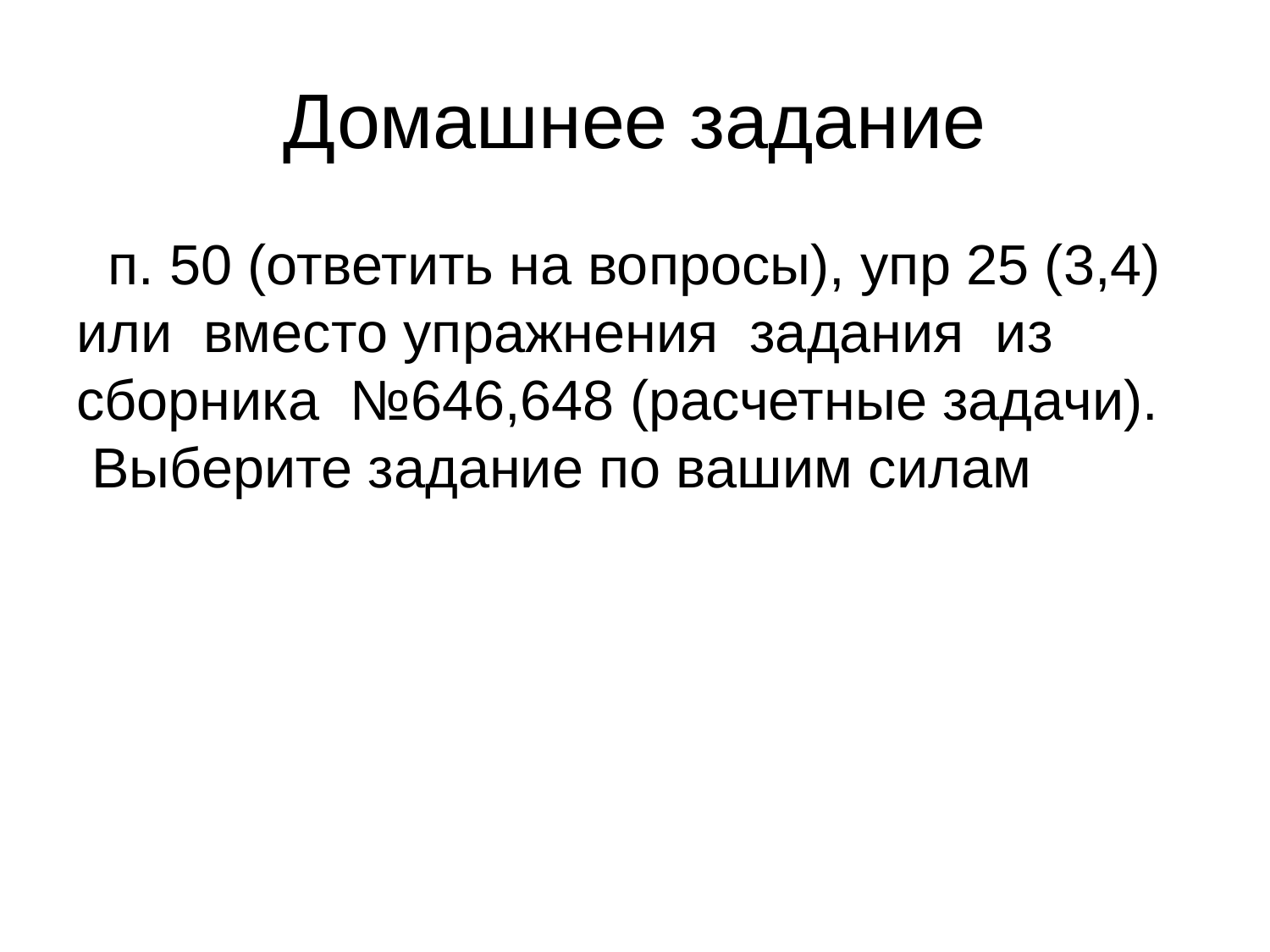

# Домашнее задание
  п. 50 (ответить на вопросы), упр 25 (3,4)  или  вместо упражнения  задания  из сборника  №646,648 (расчетные задачи).    Выберите задание по вашим силам